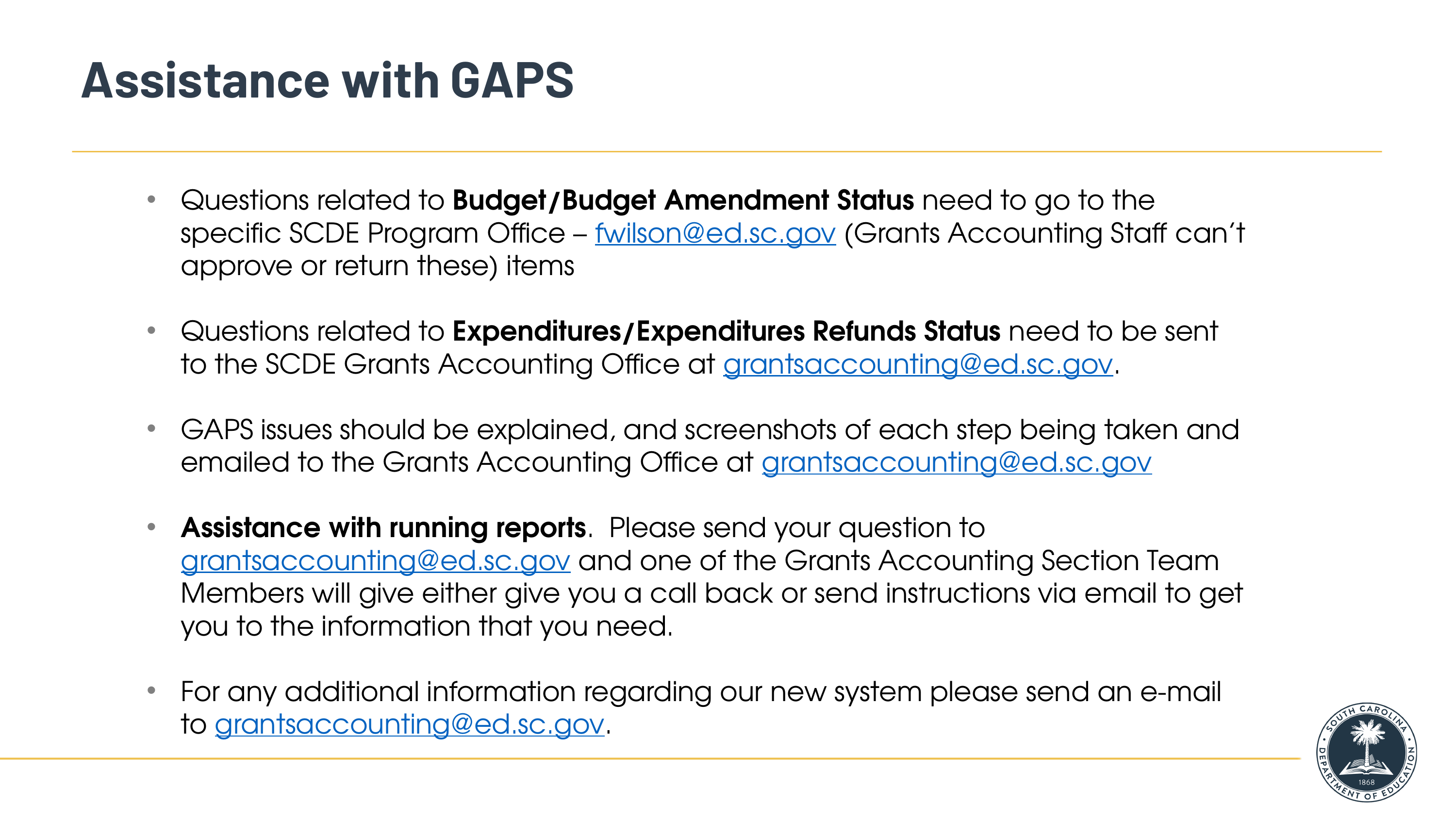

# Assistance with GAPS
Questions related to Budget/Budget Amendment Status need to go to the specific SCDE Program Office – fwilson@ed.sc.gov (Grants Accounting Staff can’t approve or return these) items

Questions related to Expenditures/Expenditures Refunds Status need to be sent to the SCDE Grants Accounting Office at grantsaccounting@ed.sc.gov.

GAPS issues should be explained, and screenshots of each step being taken and emailed to the Grants Accounting Office at grantsaccounting@ed.sc.gov

Assistance with running reports.  Please send your question to grantsaccounting@ed.sc.gov and one of the Grants Accounting Section Team Members will give either give you a call back or send instructions via email to get you to the information that you need.

For any additional information regarding our new system please send an e-mail to grantsaccounting@ed.sc.gov.